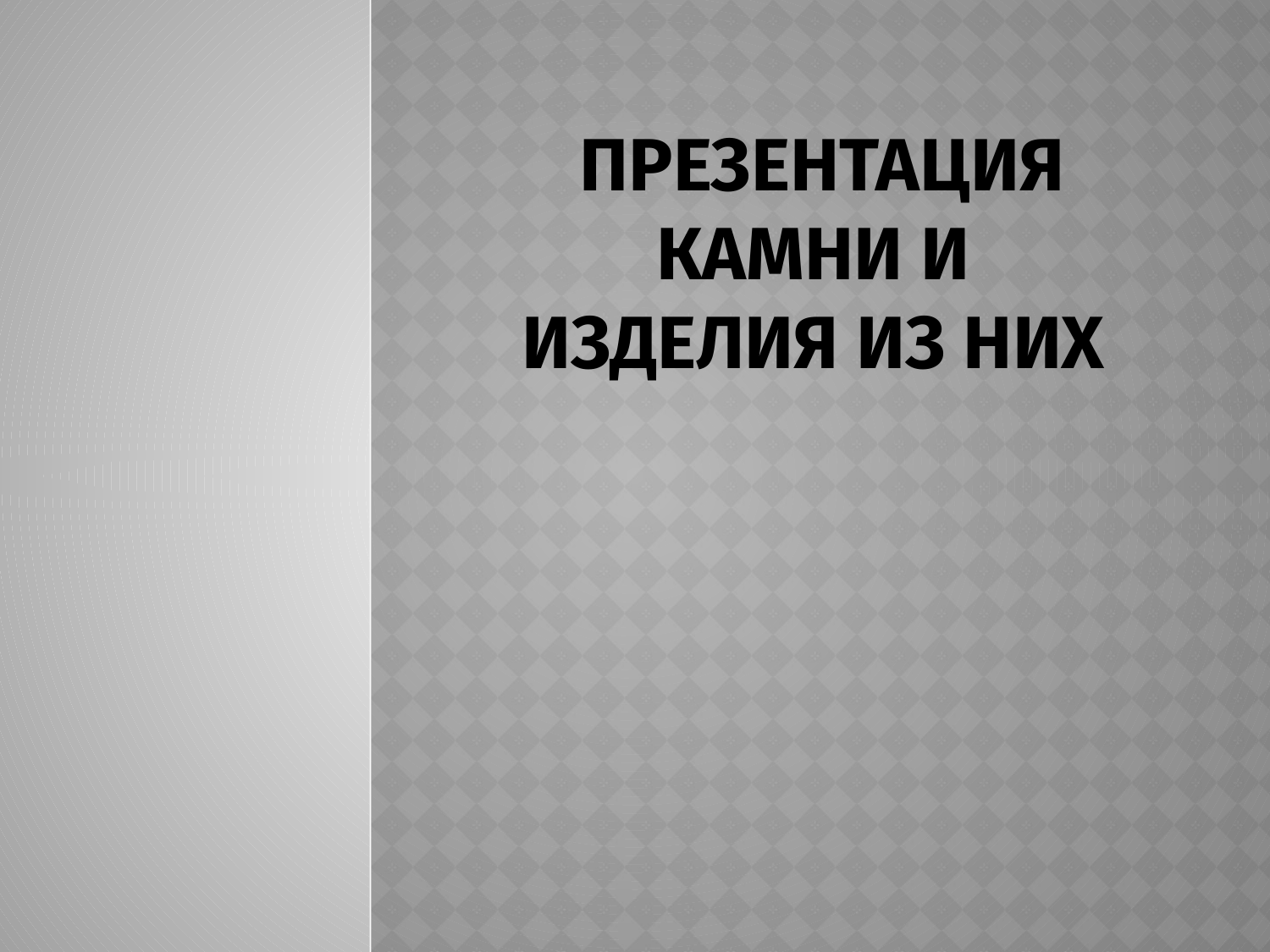

# Презентация камни и изделия из них